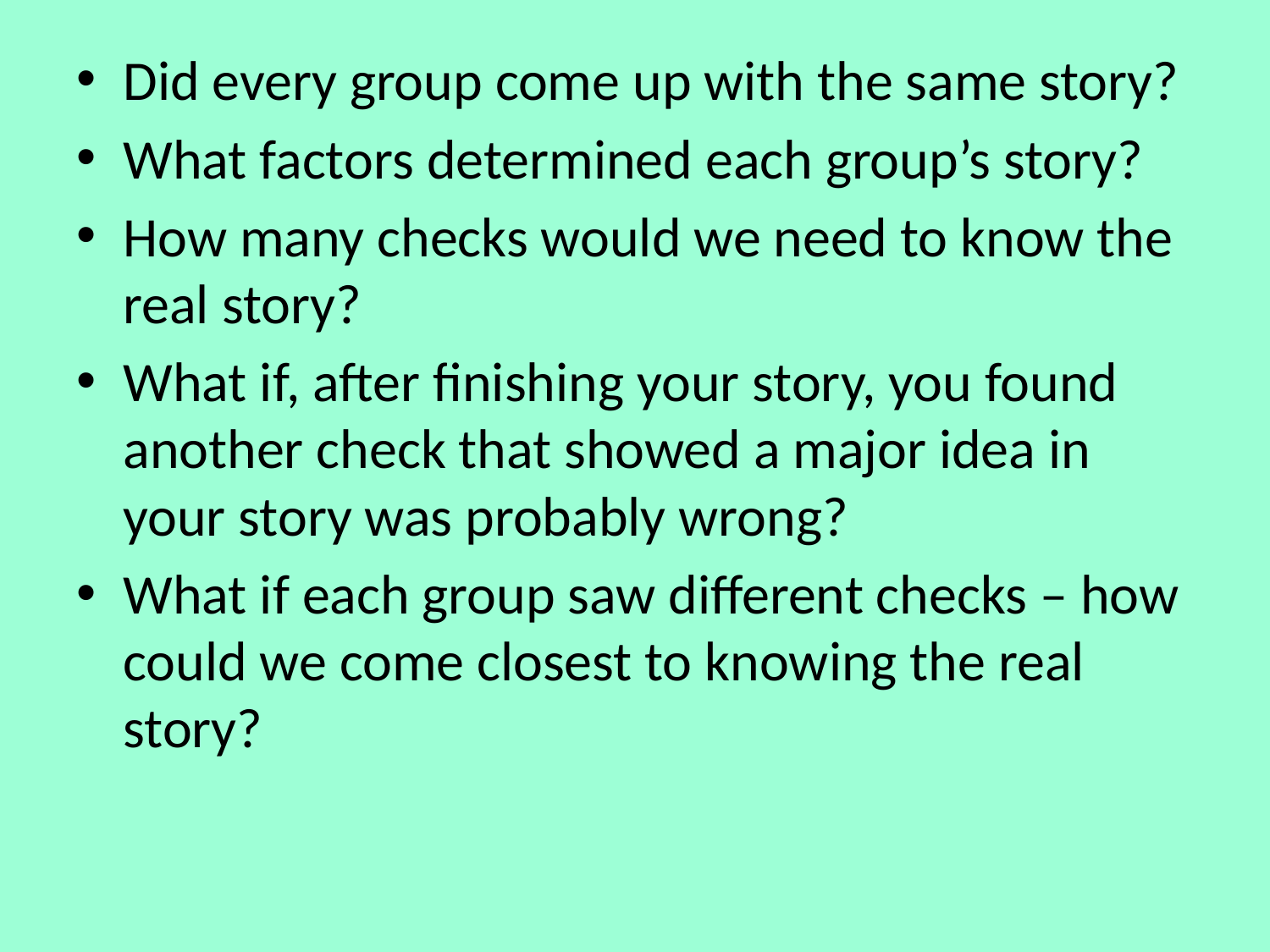

Did every group come up with the same story?
What factors determined each group’s story?
How many checks would we need to know the real story?
What if, after finishing your story, you found another check that showed a major idea in your story was probably wrong?
What if each group saw different checks – how could we come closest to knowing the real story?